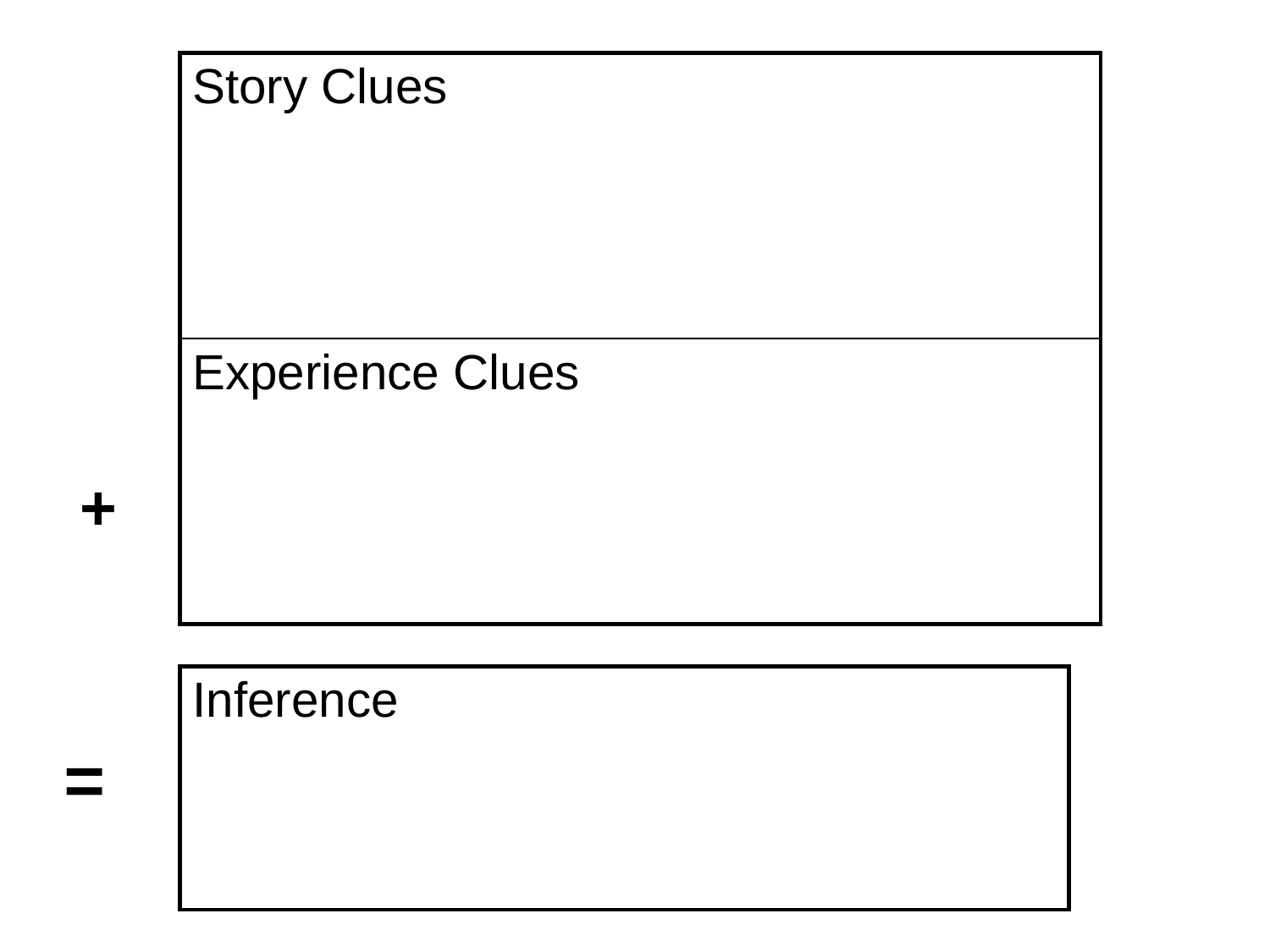

| Story Clues |
| --- |
| Experience Clues |

+
| Inference |
| --- |
=